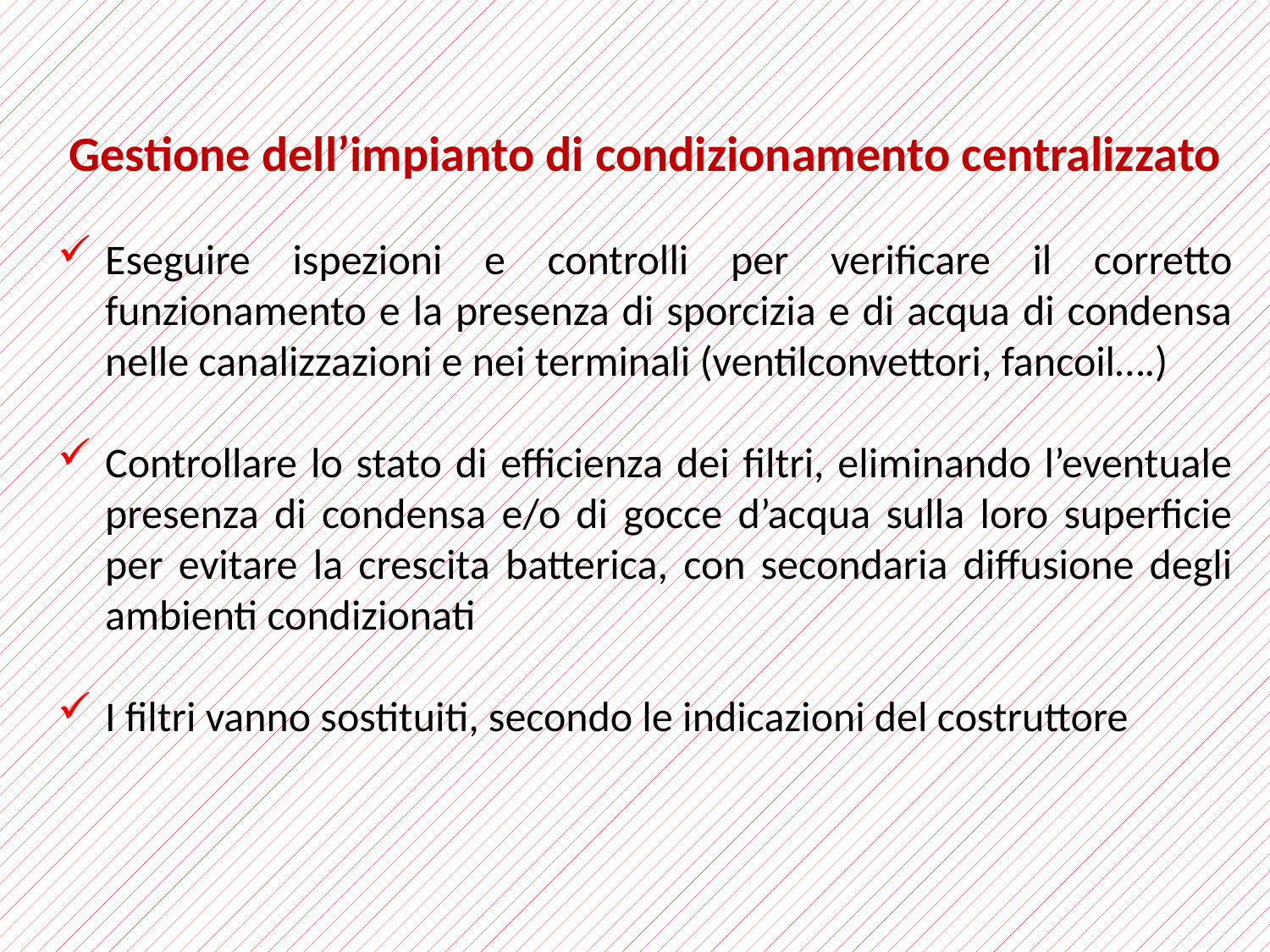

Gestione dell’impianto di condizionamento centralizzato

Eseguire ispezioni e controlli per verificare il corretto funzionamento e la presenza di sporcizia e di acqua di condensa nelle canalizzazioni e nei terminali (ventilconvettori, fancoil….)

Controllare lo stato di efficienza dei filtri, eliminando l’eventuale presenza di condensa e/o di gocce d’acqua sulla loro superficie per evitare la crescita batterica, con secondaria diffusione degli ambienti condizionati

I filtri vanno sostituiti, secondo le indicazioni del costruttore